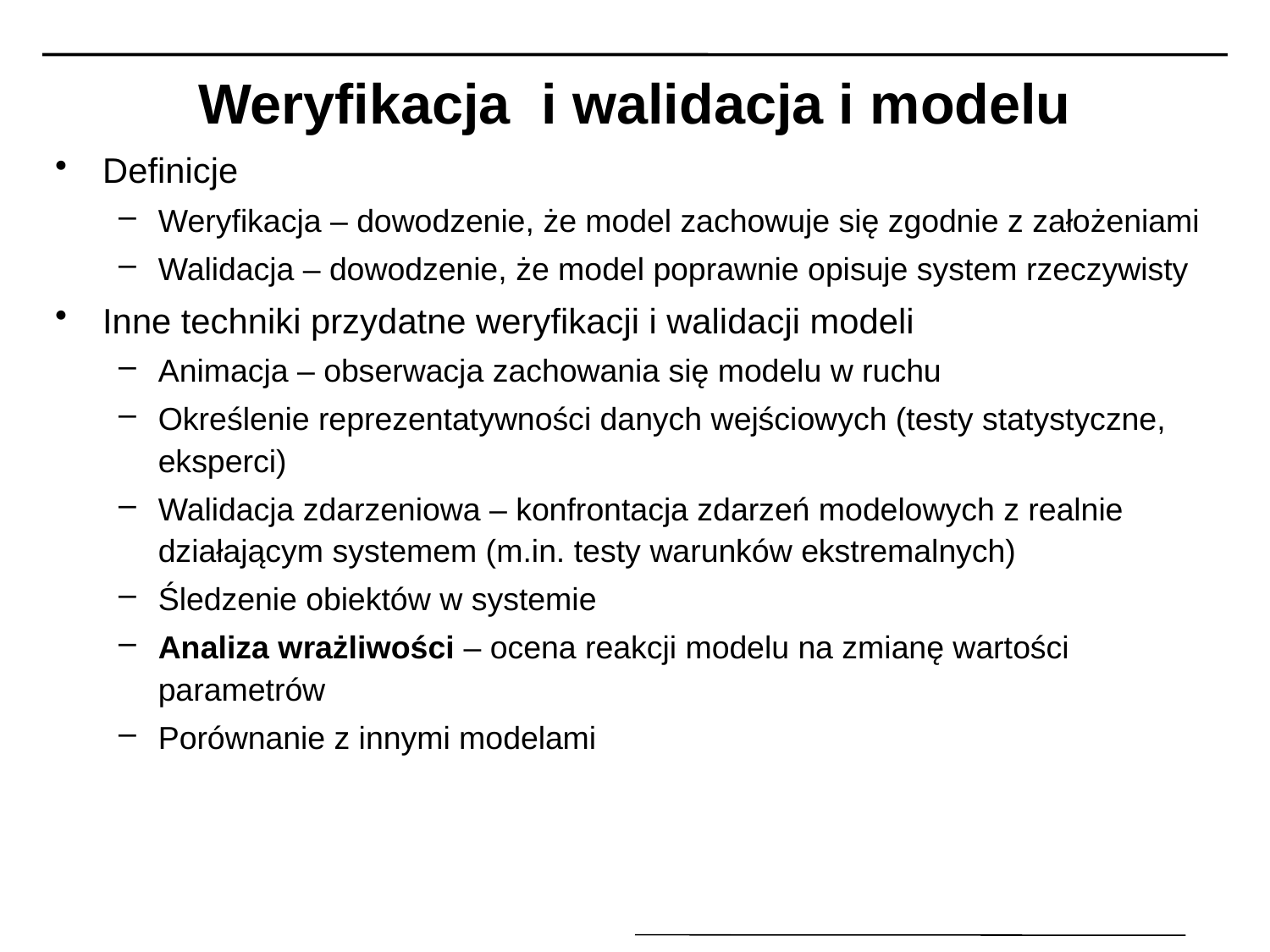

# Weryfikacja  i walidacja i modelu
Definicje
Weryfikacja – dowodzenie, że model zachowuje się zgodnie z założeniami
Walidacja – dowodzenie, że model poprawnie opisuje system rzeczywisty
Inne techniki przydatne weryfikacji i walidacji modeli
Animacja – obserwacja zachowania się modelu w ruchu
Określenie reprezentatywności danych wejściowych (testy statystyczne, eksperci)
Walidacja zdarzeniowa – konfrontacja zdarzeń modelowych z realnie działającym systemem (m.in. testy warunków ekstremalnych)
Śledzenie obiektów w systemie
Analiza wrażliwości – ocena reakcji modelu na zmianę wartości parametrów
Porównanie z innymi modelami